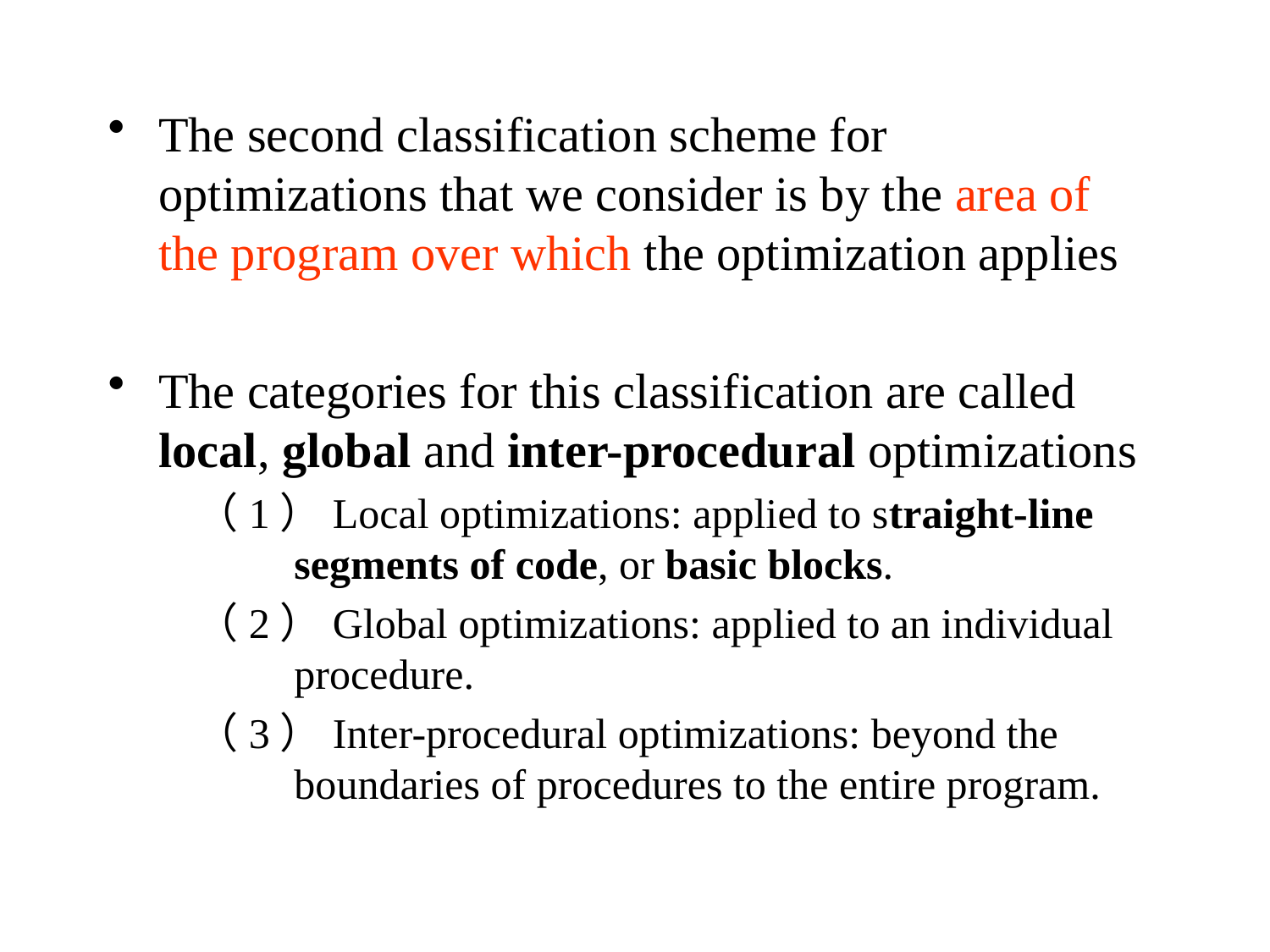

The second classification scheme for optimizations that we consider is by the area of the program over which the optimization applies

The categories for this classification are called local, global and inter-procedural optimizations
（1）Local optimizations: applied to straight-line segments of code, or basic blocks.
（2）Global optimizations: applied to an individual procedure.
（3）Inter-procedural optimizations: beyond the boundaries of procedures to the entire program.